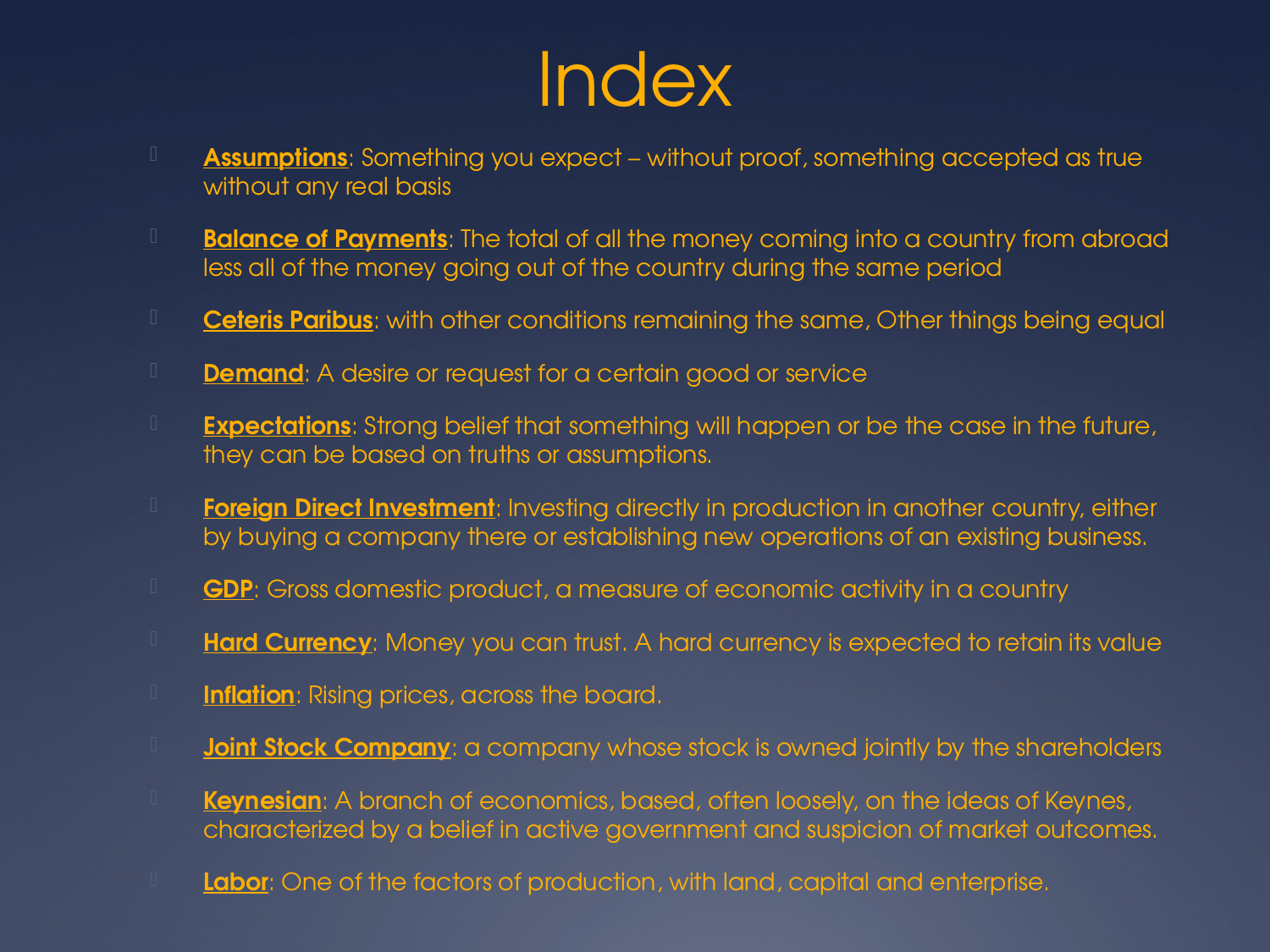

# Index
Assumptions: Something you expect – without proof, something accepted as true without any real basis
Balance of Payments: The total of all the money coming into a country from abroad less all of the money going out of the country during the same period
Ceteris Paribus: with other conditions remaining the same, Other things being equal
Demand: A desire or request for a certain good or service
Expectations: Strong belief that something will happen or be the case in the future, they can be based on truths or assumptions.
Foreign Direct Investment: Investing directly in production in another country, either by buying a company there or establishing new operations of an existing business.
GDP: Gross domestic product, a measure of economic activity in a country
Hard Currency: Money you can trust. A hard currency is expected to retain its value
Inflation: Rising prices, across the board.
Joint Stock Company: a company whose stock is owned jointly by the shareholders
Keynesian: A branch of economics, based, often loosely, on the ideas of Keynes, characterized by a belief in active government and suspicion of market outcomes.
Labor: One of the factors of production, with land, capital and enterprise.